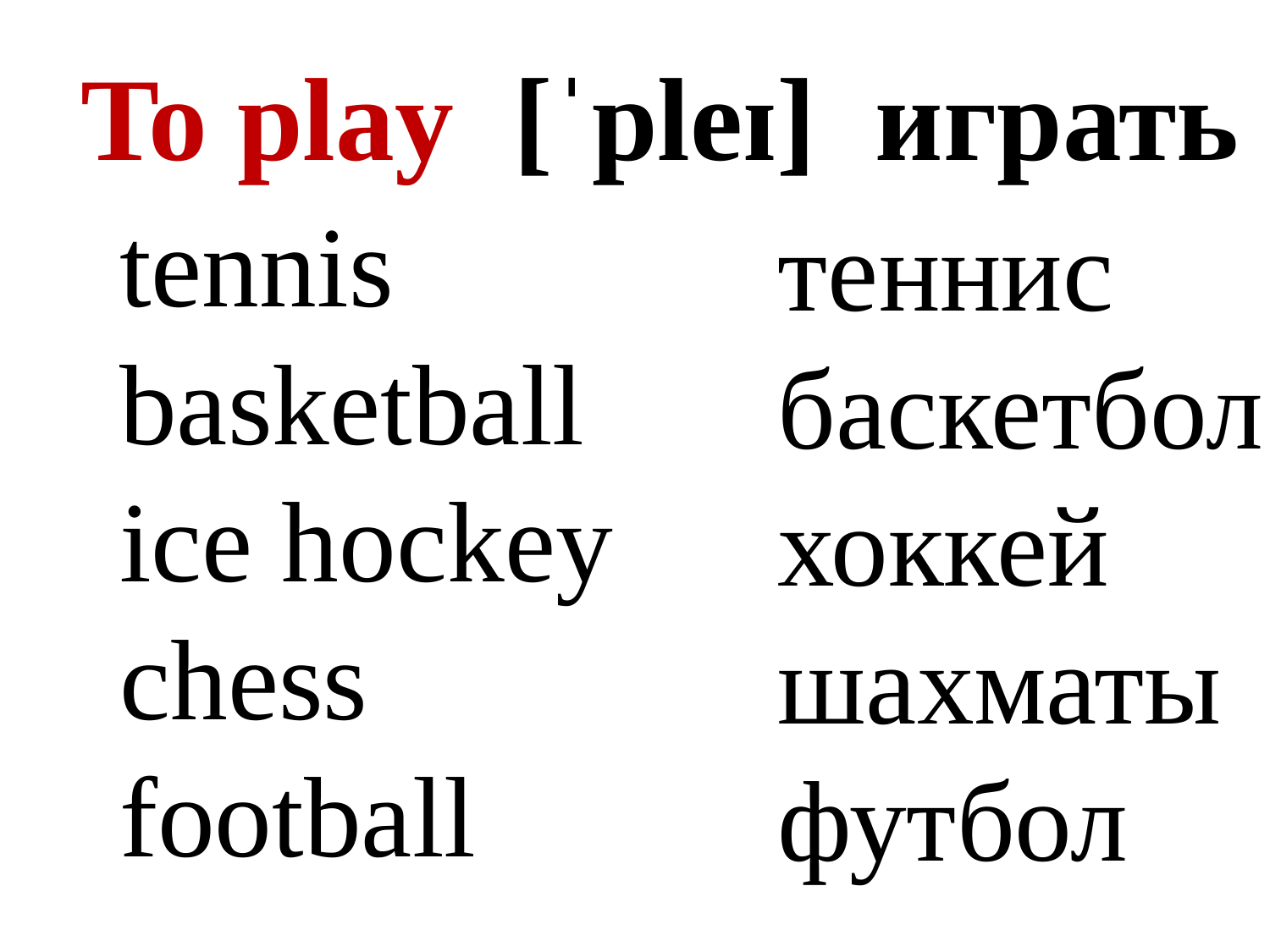

To play  [ˈpleɪ]  играть

tennis
basketball
ice hockey
chess
football
теннис
баскетбол
хоккей
шахматы
футбол